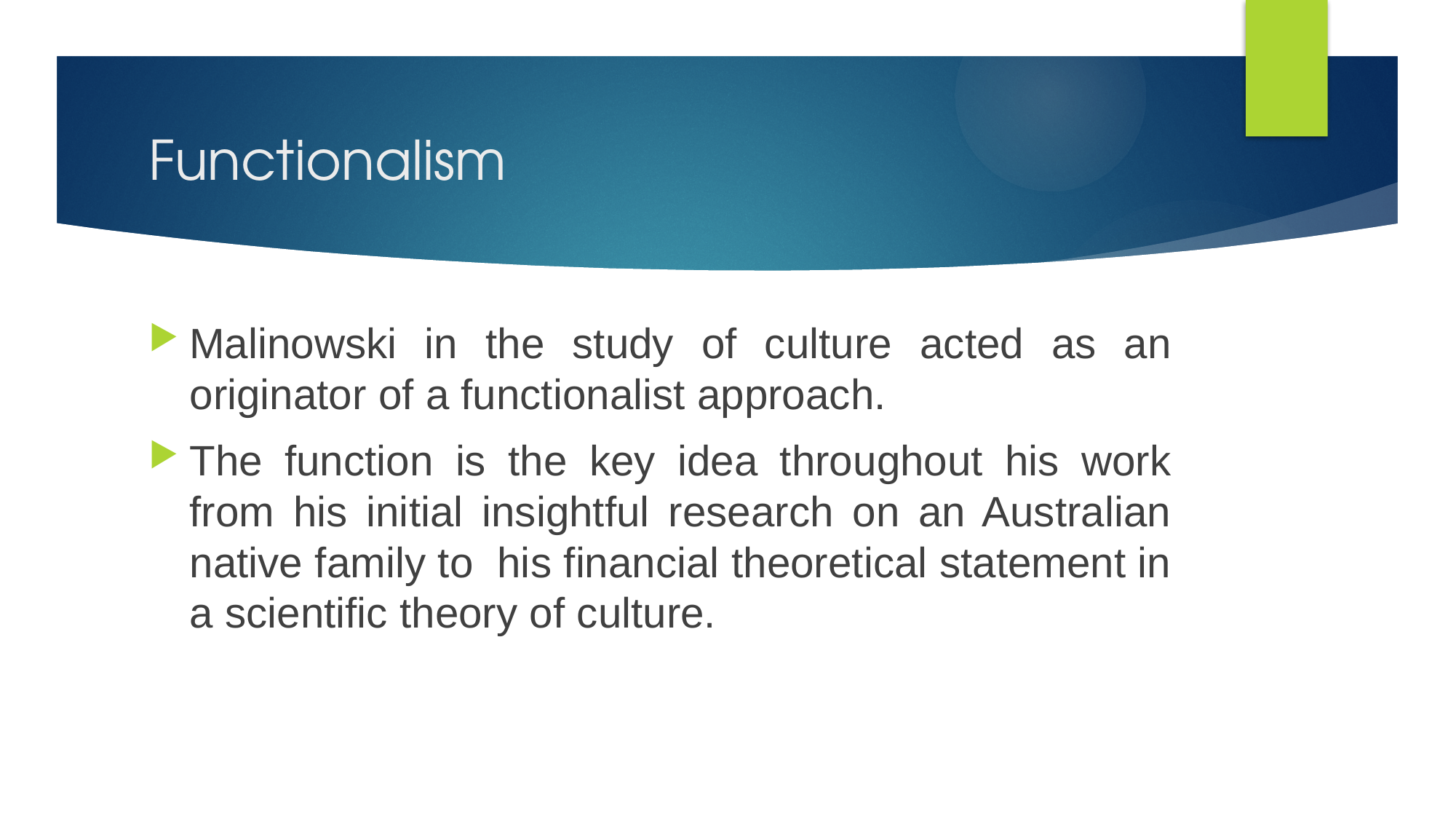

# Functionalism
Malinowski in the study of culture acted as an originator of a functionalist approach.
The function is the key idea throughout his work from his initial insightful research on an Australian native family to  his financial theoretical statement in a scientific theory of culture.